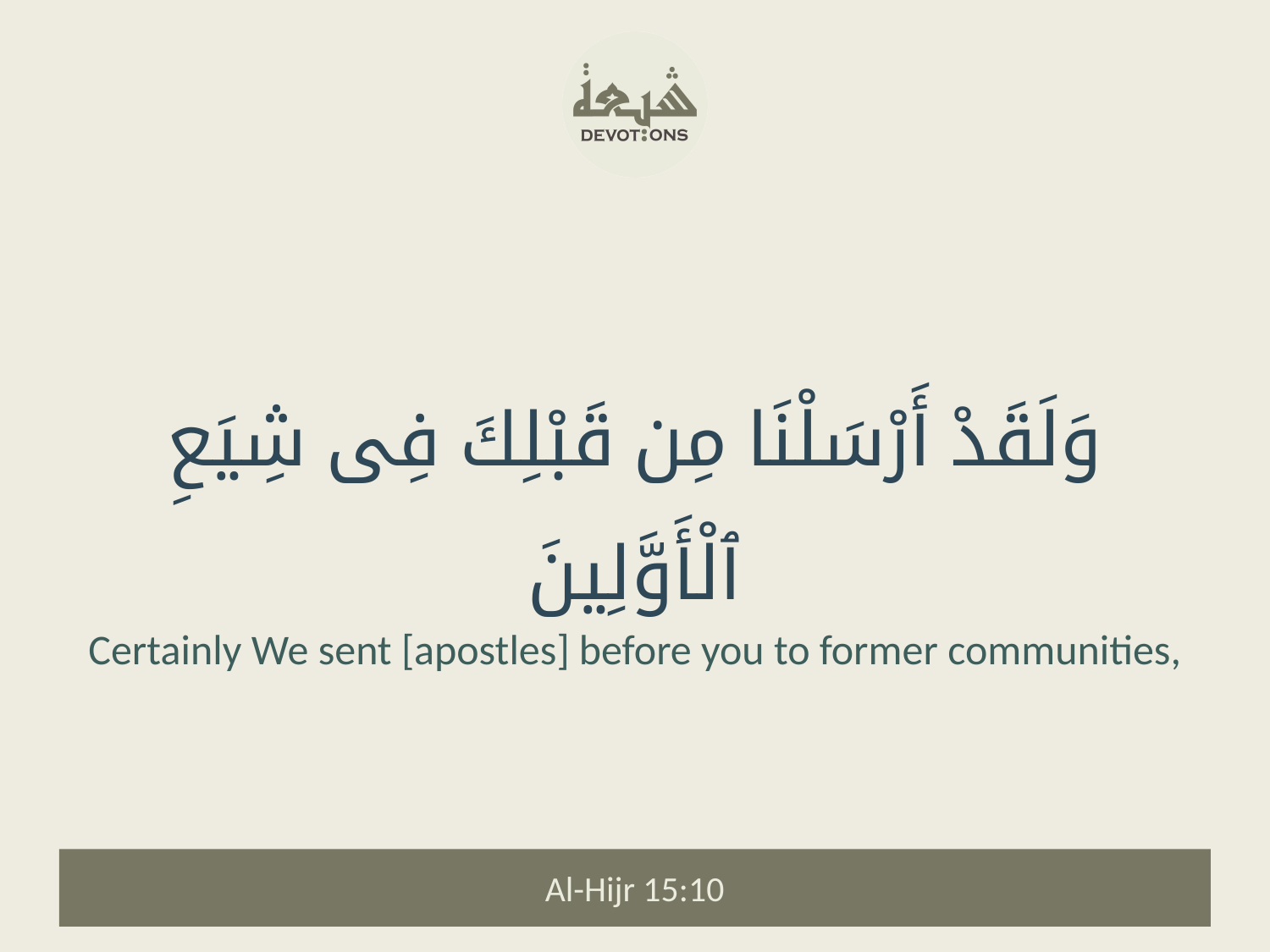

وَلَقَدْ أَرْسَلْنَا مِن قَبْلِكَ فِى شِيَعِ ٱلْأَوَّلِينَ
Certainly We sent [apostles] before you to former communities,
Al-Hijr 15:10